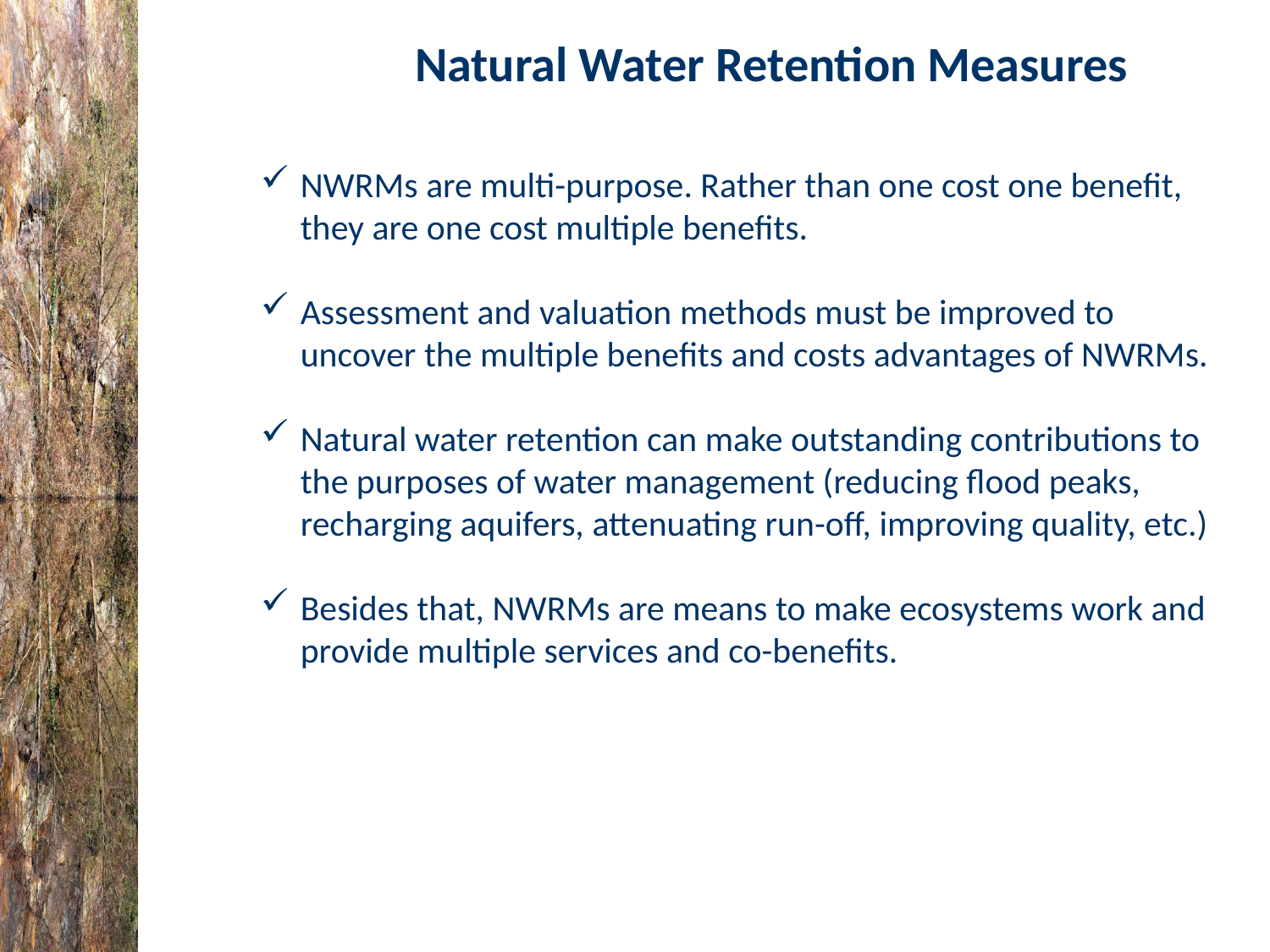

Natural Water Retention Measures
NWRMs are multi-purpose. Rather than one cost one benefit, they are one cost multiple benefits.

Assessment and valuation methods must be improved to uncover the multiple benefits and costs advantages of NWRMs.

Natural water retention can make outstanding contributions to the purposes of water management (reducing flood peaks, recharging aquifers, attenuating run-off, improving quality, etc.)

Besides that, NWRMs are means to make ecosystems work and provide multiple services and co-benefits.